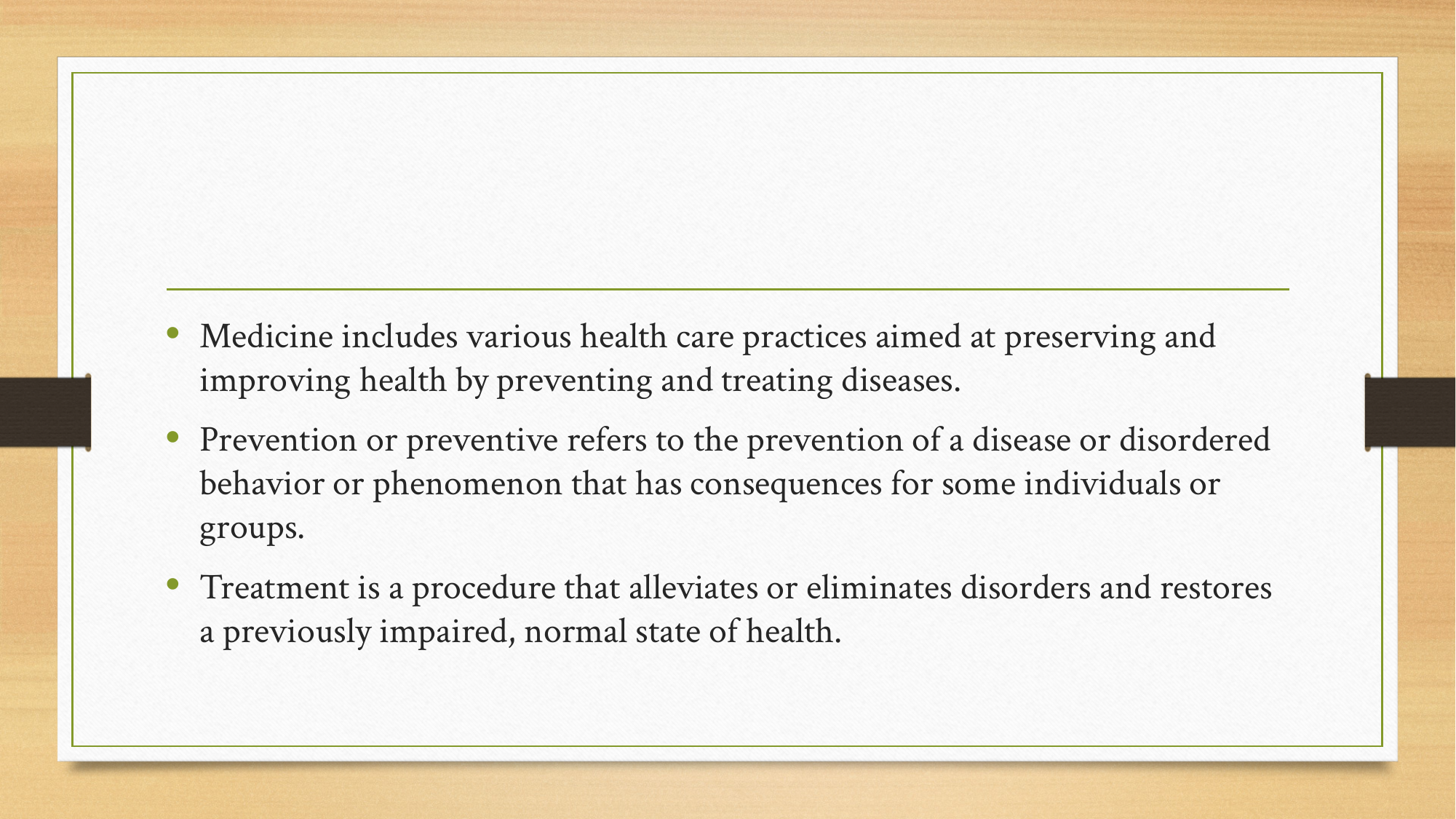

Medicine includes various health care practices aimed at preserving and improving health by preventing and treating diseases.
Prevention or preventive refers to the prevention of a disease or disordered behavior or phenomenon that has consequences for some individuals or groups.
Treatment is a procedure that alleviates or eliminates disorders and restores a previously impaired, normal state of health.